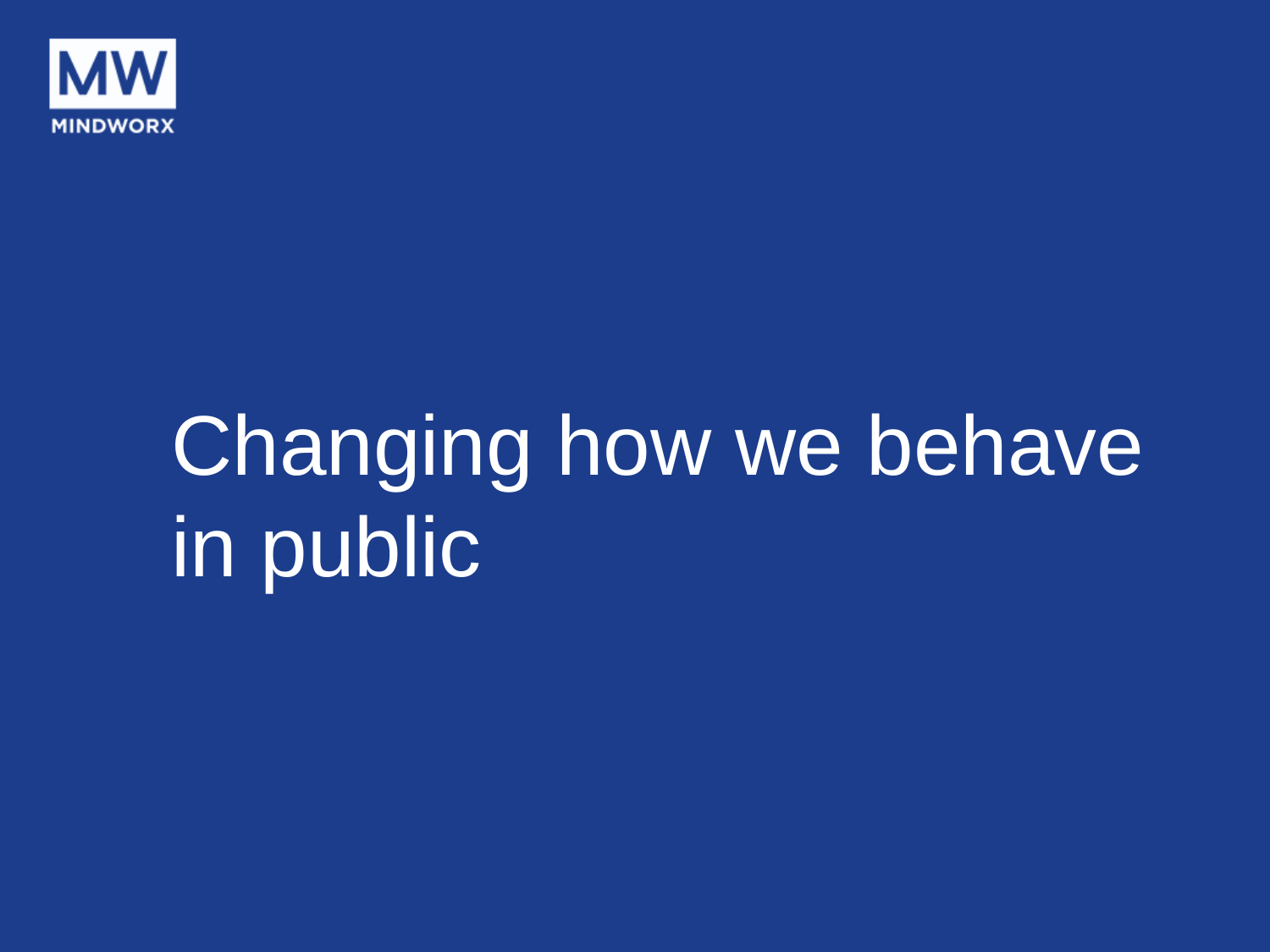

# Changing how we behave in public